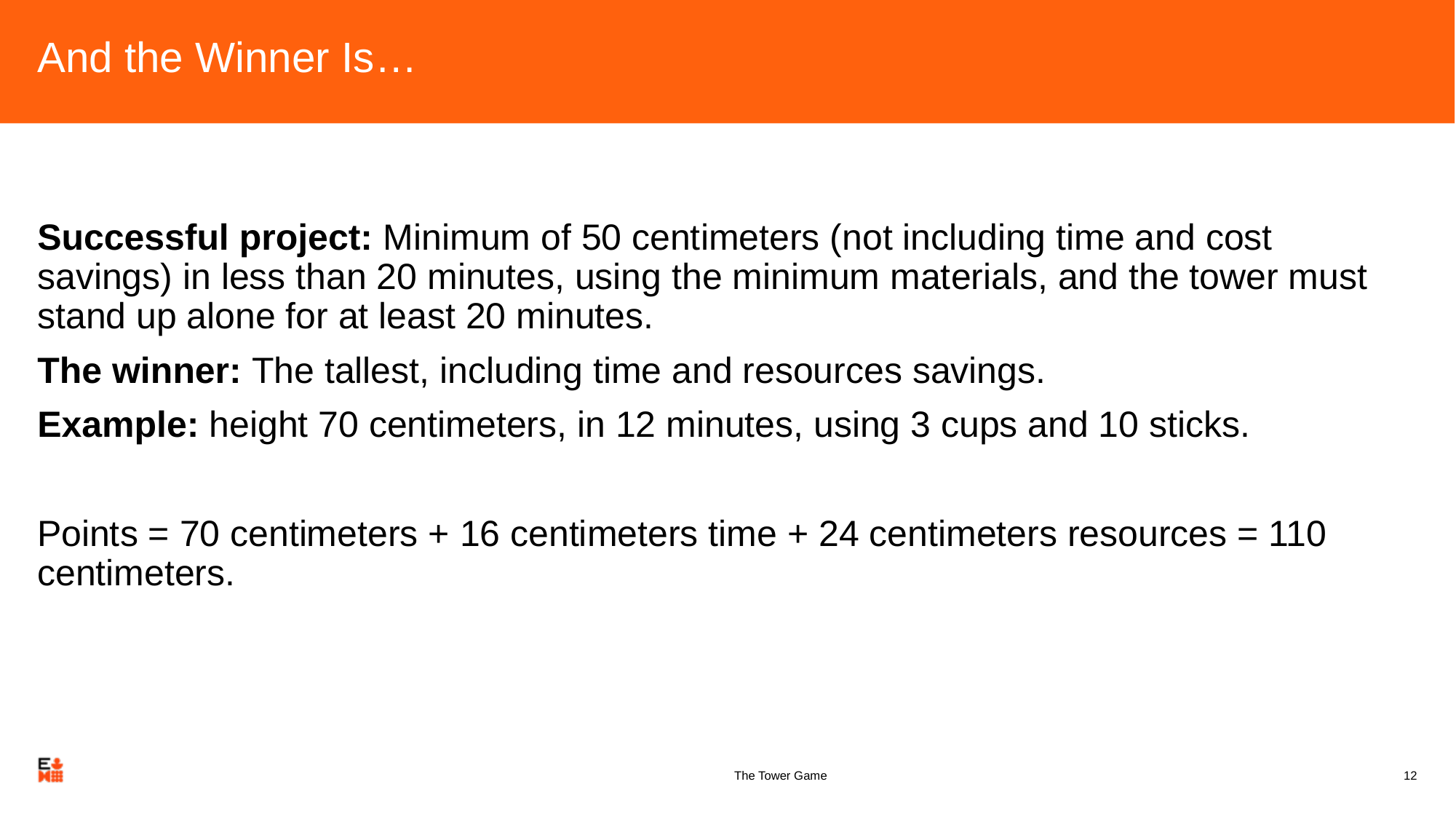

# And the Winner Is…
Successful project: Minimum of 50 centimeters (not including time and cost savings) in less than 20 minutes, using the minimum materials, and the tower must stand up alone for at least 20 minutes.
The winner: The tallest, including time and resources savings.
Example: height 70 centimeters, in 12 minutes, using 3 cups and 10 sticks.

Points = 70 centimeters + 16 centimeters time + 24 centimeters resources = 110 centimeters.
The Tower Game
12